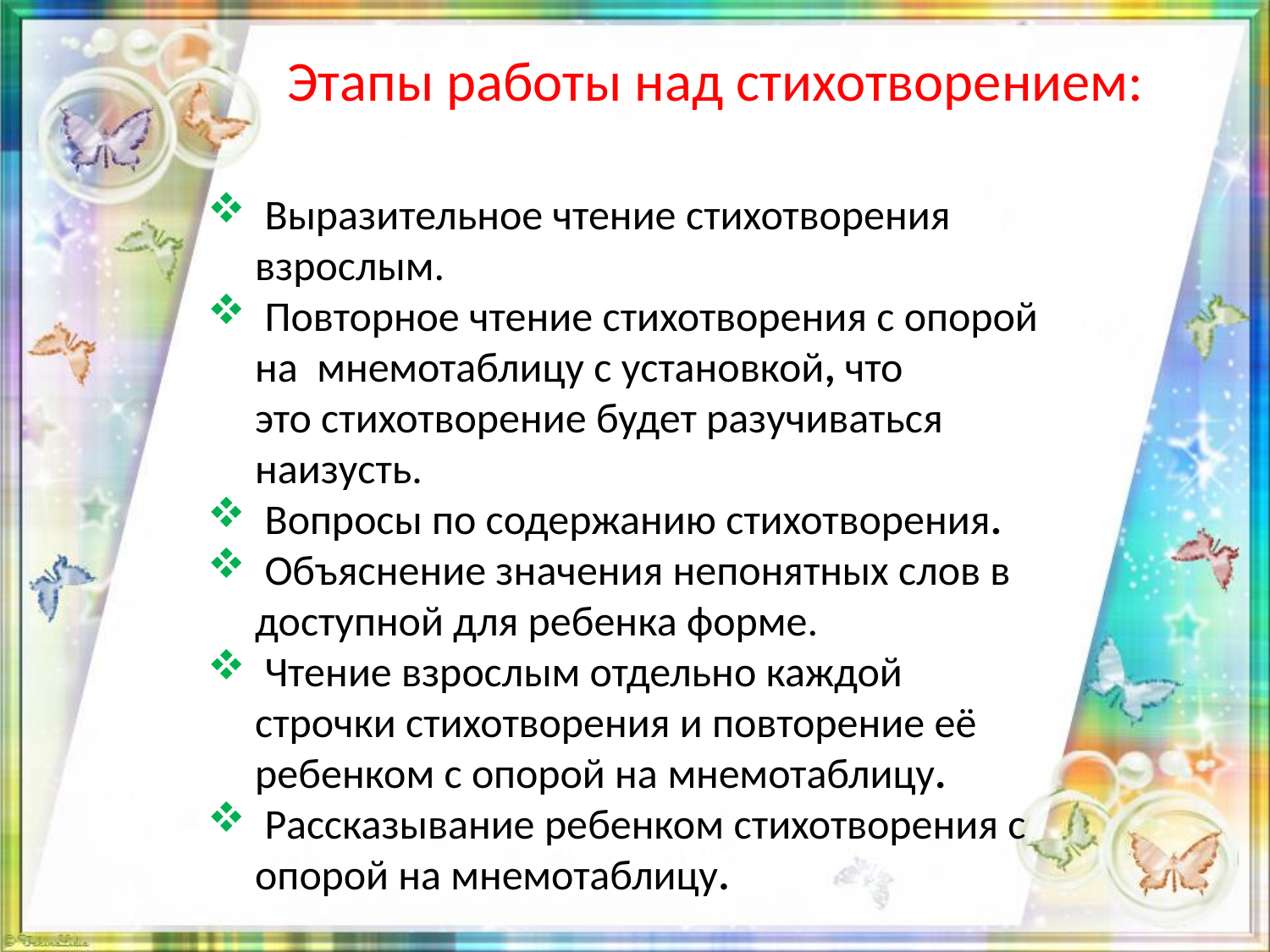

# Этапы работы над стихотворением:
 Выразительное чтение стихотворения взрослым.
 Повторное чтение стихотворения с опорой на  мнемотаблицу с установкой, что это стихотворение будет разучиваться наизусть.
 Вопросы по содержанию стихотворения.
 Объяснение значения непонятных слов в доступной для ребенка форме.
 Чтение взрослым отдельно каждой строчки стихотворения и повторение её ребенком с опорой на мнемотаблицу.
 Рассказывание ребенком стихотворения с опорой на мнемотаблицу.